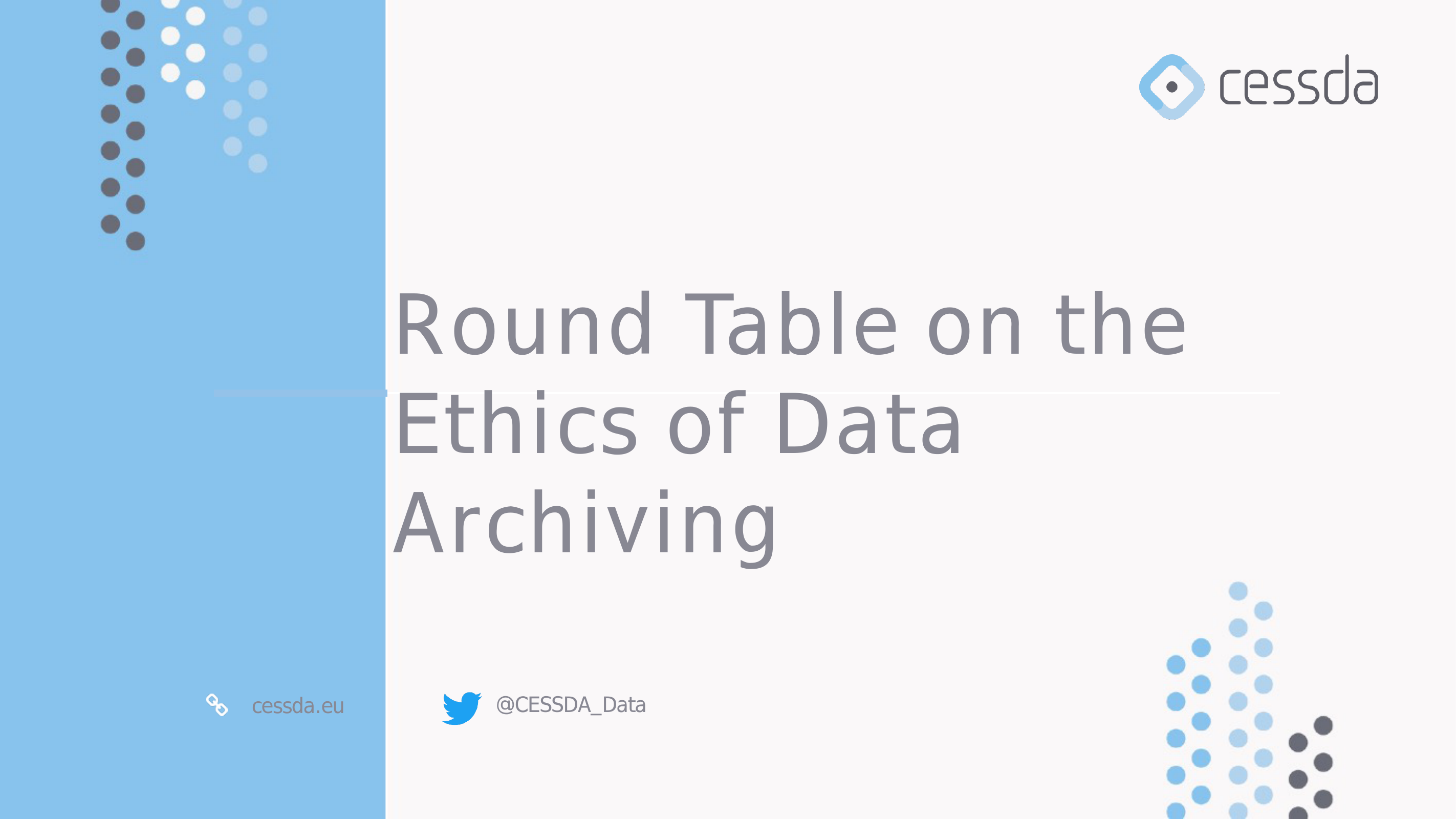

Round Table on the Ethics of Data Archiving